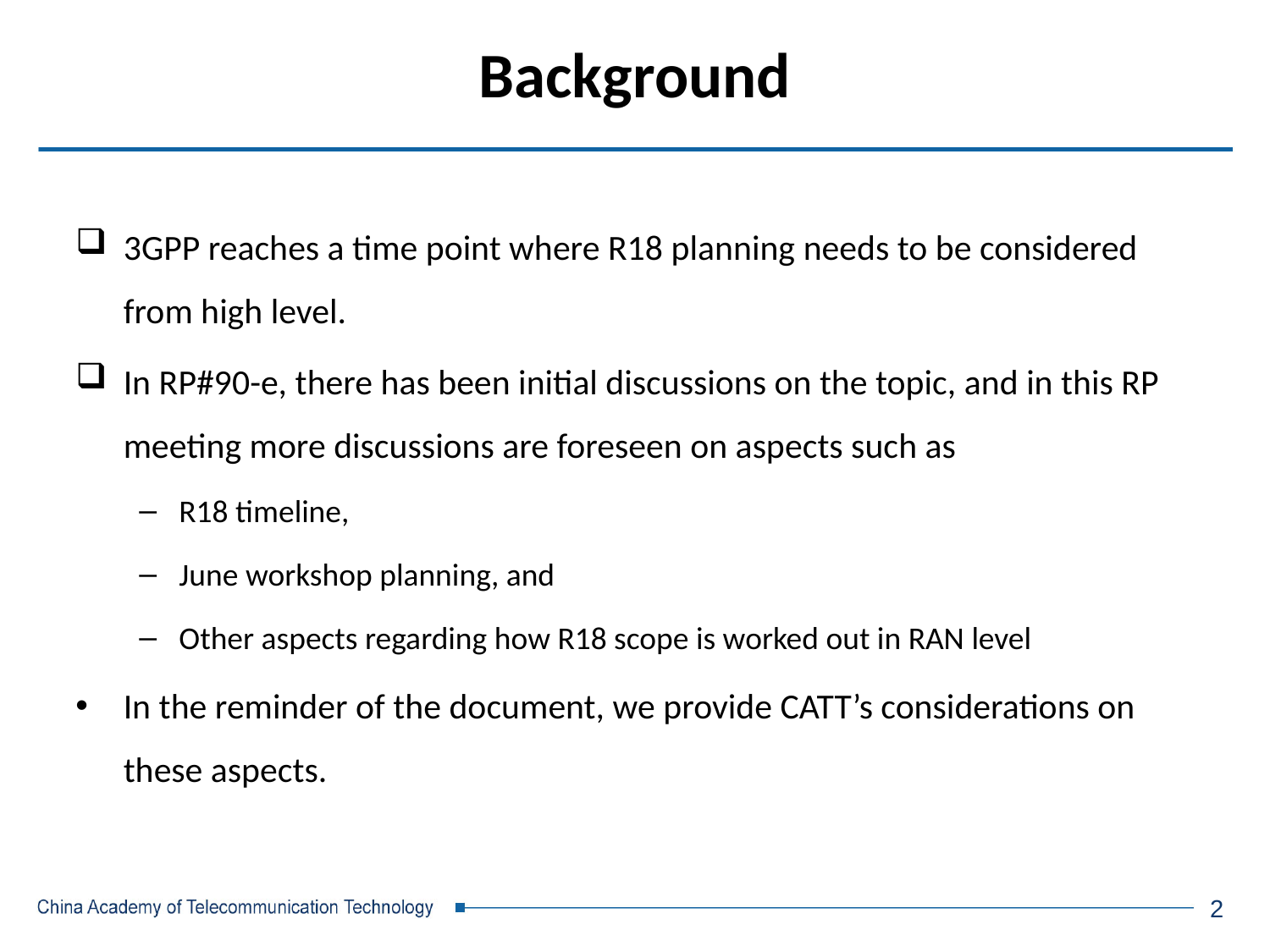

Background
3GPP reaches a time point where R18 planning needs to be considered from high level.
In RP#90-e, there has been initial discussions on the topic, and in this RP meeting more discussions are foreseen on aspects such as
R18 timeline,
June workshop planning, and
Other aspects regarding how R18 scope is worked out in RAN level
In the reminder of the document, we provide CATT’s considerations on these aspects.
2